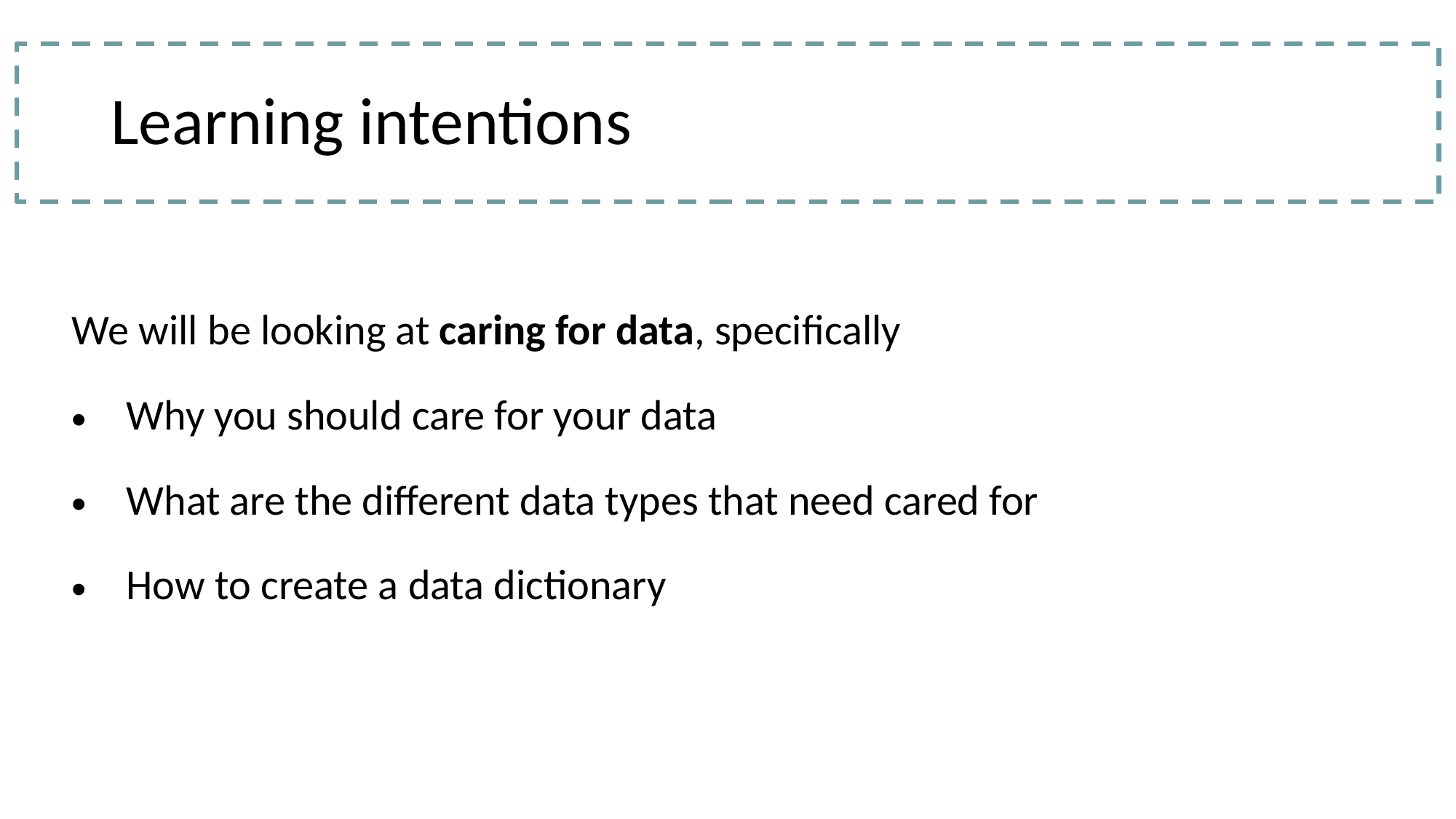

# Learning intentions
| We will be looking at caring for data, specifically Why you should care for your data What are the different data types that need cared for How to create a data dictionary |
| --- |